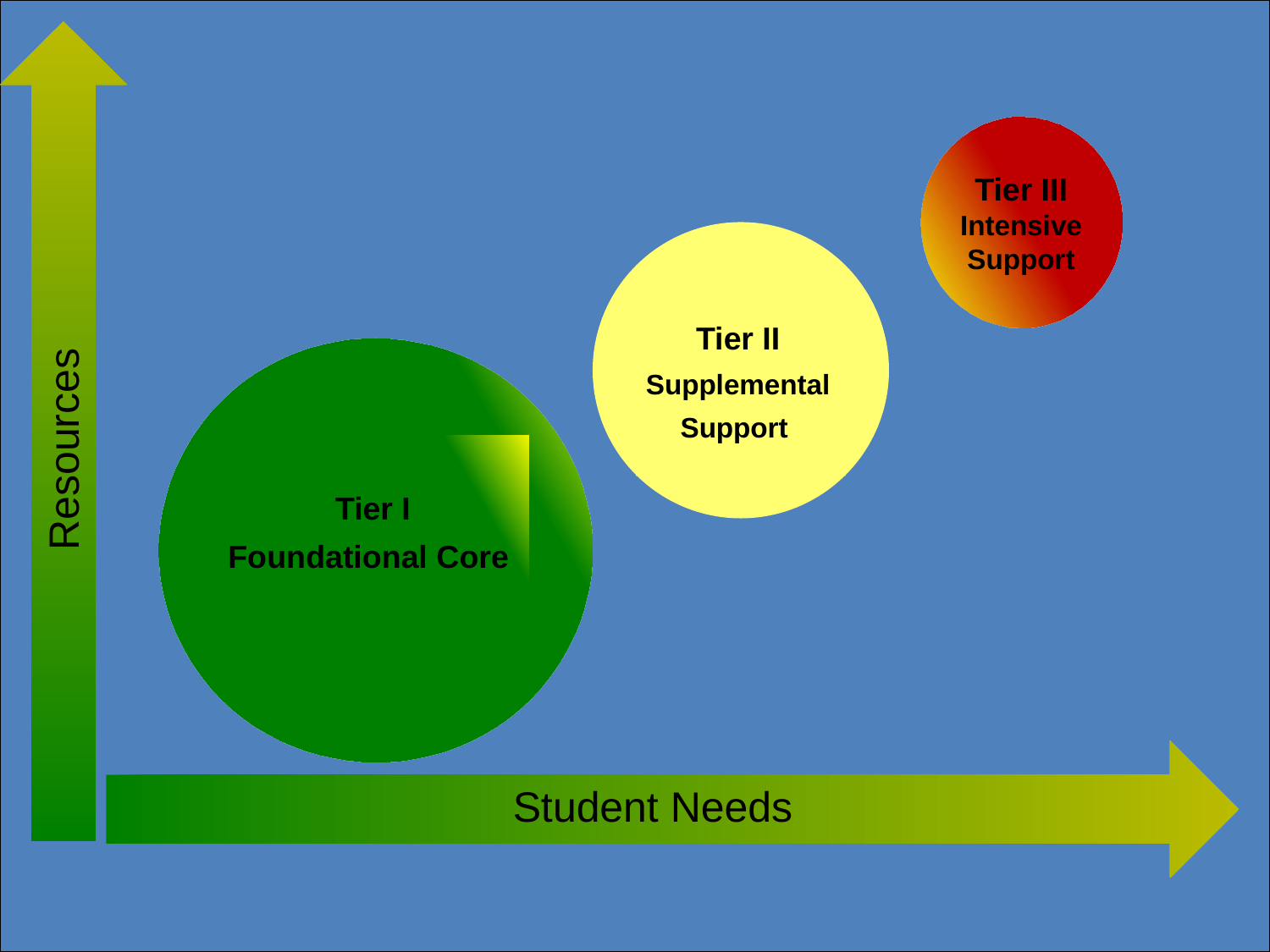

Tier III
Intensive Support

Tier II
Supplemental
Support

Tier I
Foundational Core

Resources

Student Needs